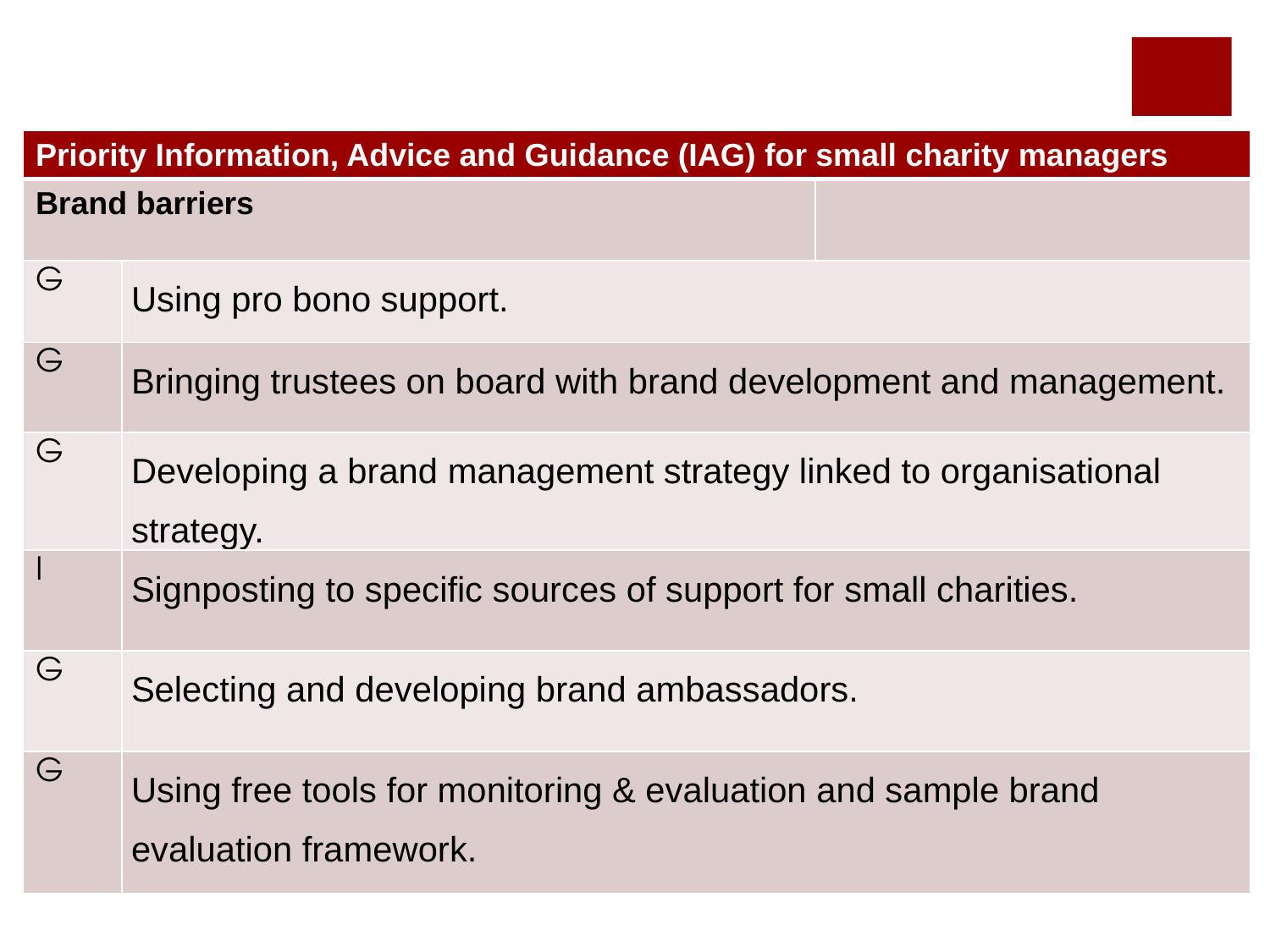

| Priority Information, Advice and Guidance (IAG) for small charity managers |  |  |
| --- | --- | --- |
| Brand barriers |  |  |
| G | Using pro bono support. |  |
| G | Bringing trustees on board with brand development and management. |  |
| G | Developing a brand management strategy linked to organisational strategy. |  |
| I | Signposting to specific sources of support for small charities. |  |
| G | Selecting and developing brand ambassadors. |  |
| G | Using free tools for monitoring & evaluation and sample brand evaluation framework. |  |